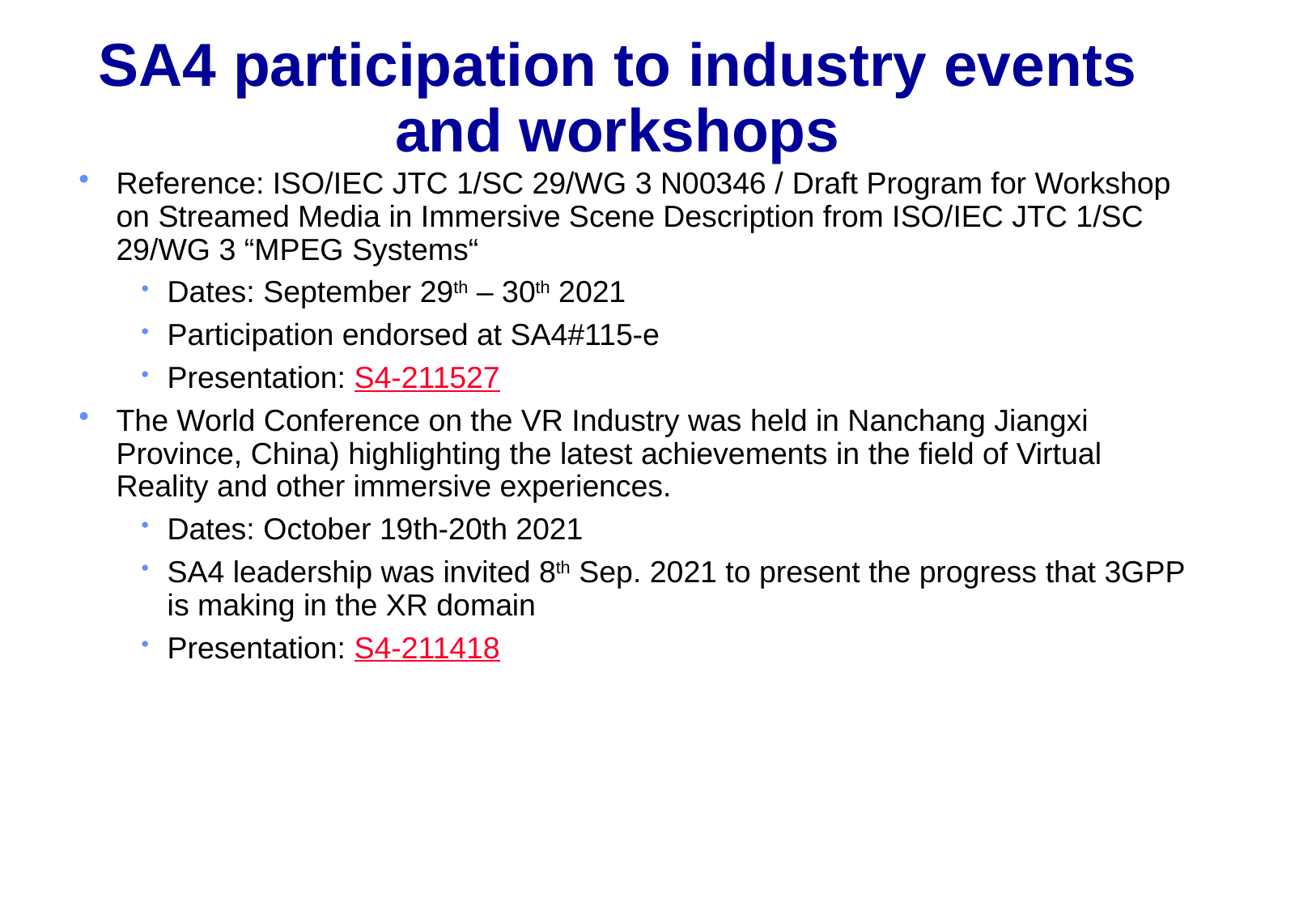

SA4 participation to industry events and workshops
Reference: ISO/IEC JTC 1/SC 29/WG 3 N00346 / Draft Program for Workshop on Streamed Media in Immersive Scene Description from ISO/IEC JTC 1/SC 29/WG 3 “MPEG Systems“
Dates: September 29th – 30th 2021
Participation endorsed at SA4#115-e
Presentation: S4-211527
The World Conference on the VR Industry was held in Nanchang Jiangxi Province, China) highlighting the latest achievements in the field of Virtual Reality and other immersive experiences.
Dates: October 19th-20th 2021
SA4 leadership was invited 8th Sep. 2021 to present the progress that 3GPP is making in the XR domain
Presentation: S4-211418